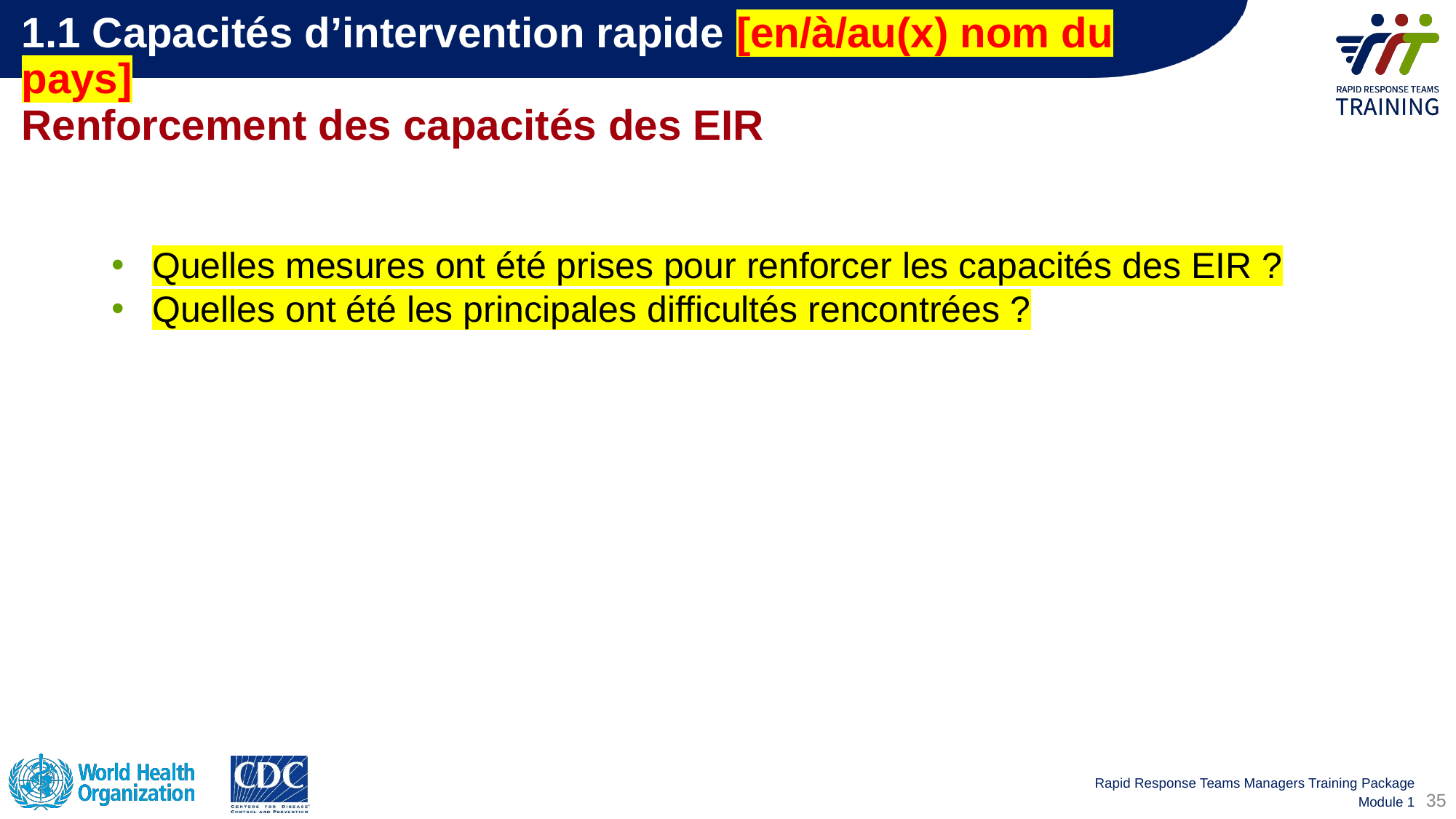

1.1 Capacités dʼintervention rapide [en/à/au(x) nom du pays]

Renforcement des capacités des EIR
Quelles mesures ont été prises pour renforcer les capacités des EIR ?
Quelles ont été les principales difficultés rencontrées ?
35